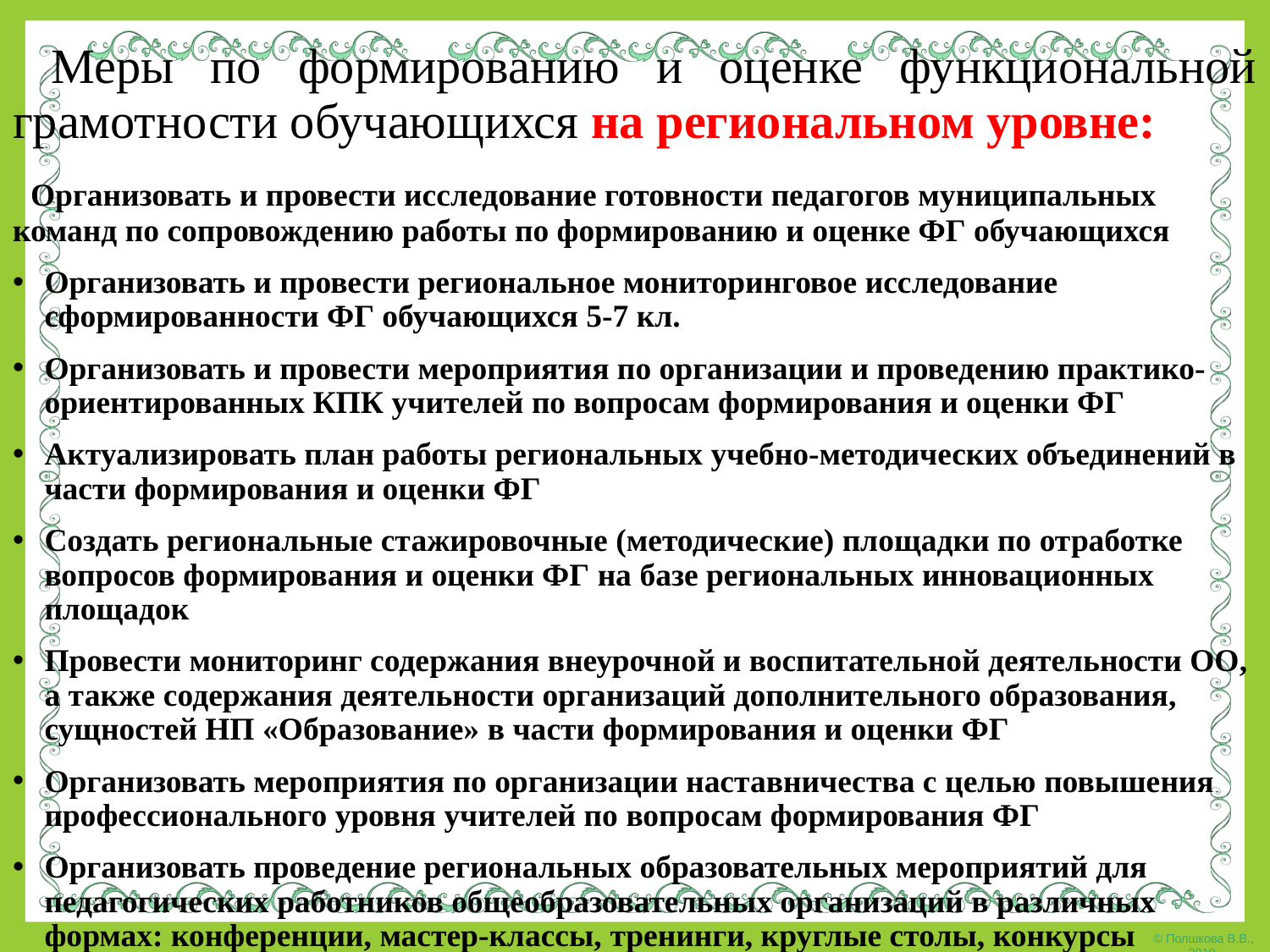

# Меры по формированию и оценке функциональной грамотности обучающихся на региональном уровне:
  Организовать и провести исследование готовности педагогов муниципальных команд по сопровождению работы по формированию и оценке ФГ обучающихся
Организовать и провести региональное мониторинговое исследование сформированности ФГ обучающихся 5-7 кл.
Организовать и провести мероприятия по организации и проведению практико-ориентированных КПК учителей по вопросам формирования и оценки ФГ
Актуализировать план работы региональных учебно-методических объединений в части формирования и оценки ФГ
Создать региональные стажировочные (методические) площадки по отработке вопросов формирования и оценки ФГ на базе региональных инновационных площадок
Провести мониторинг содержания внеурочной и воспитательной деятельности ОО, а также содержания деятельности организаций дополнительного образования, сущностей НП «Образование» в части формирования и оценки ФГ
Организовать мероприятия по организации наставничества с целью повышения профессионального уровня учителей по вопросам формирования ФГ
Организовать проведение региональных образовательных мероприятий для педагогических работников общеобразовательных организаций в различных формах: конференции, мастер-классы, тренинги, круглые столы, конкурсы